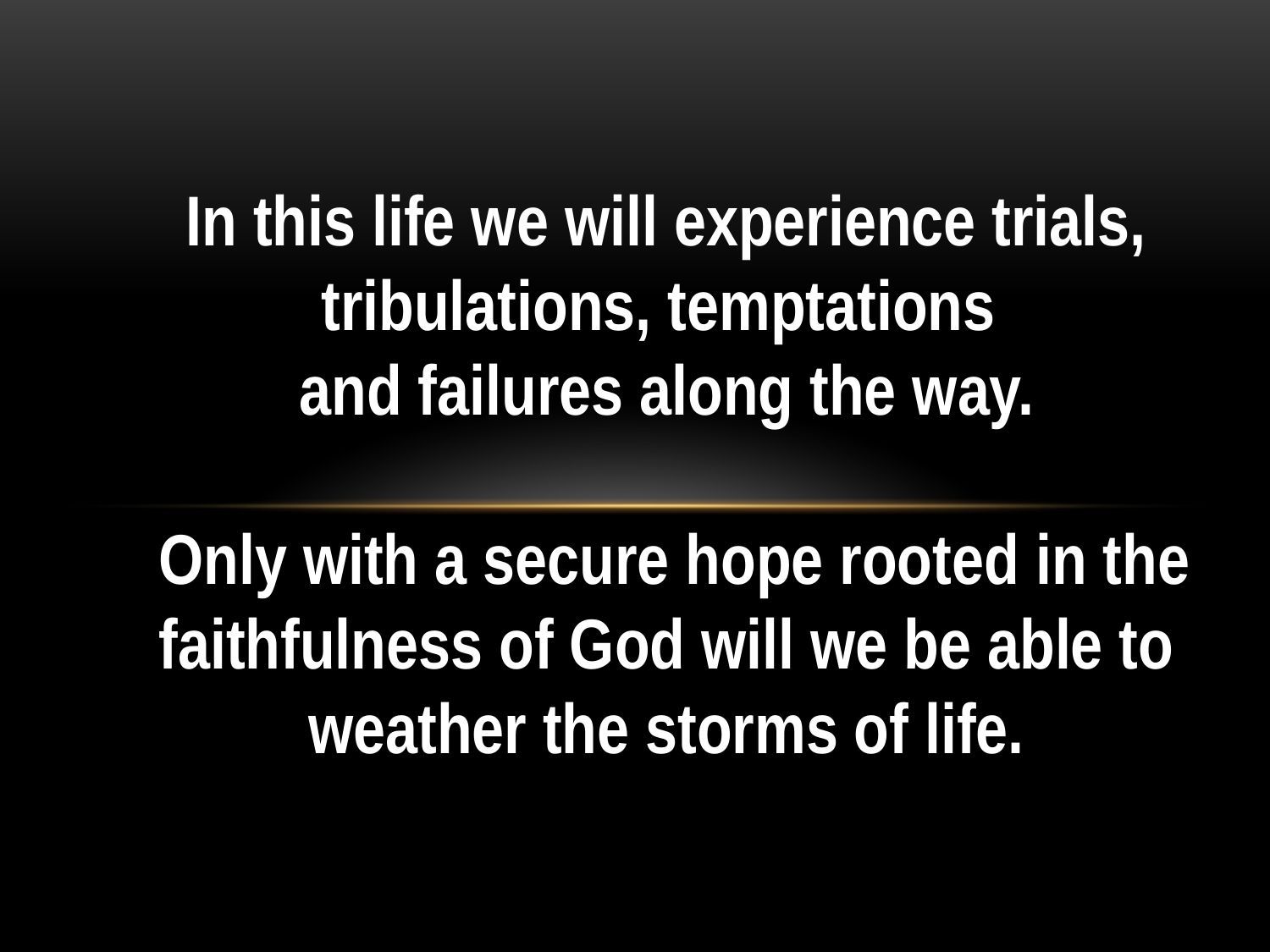

In this life we will experience trials, tribulations, temptations
and failures along the way.

 Only with a secure hope rooted in the faithfulness of God will we be able to weather the storms of life.